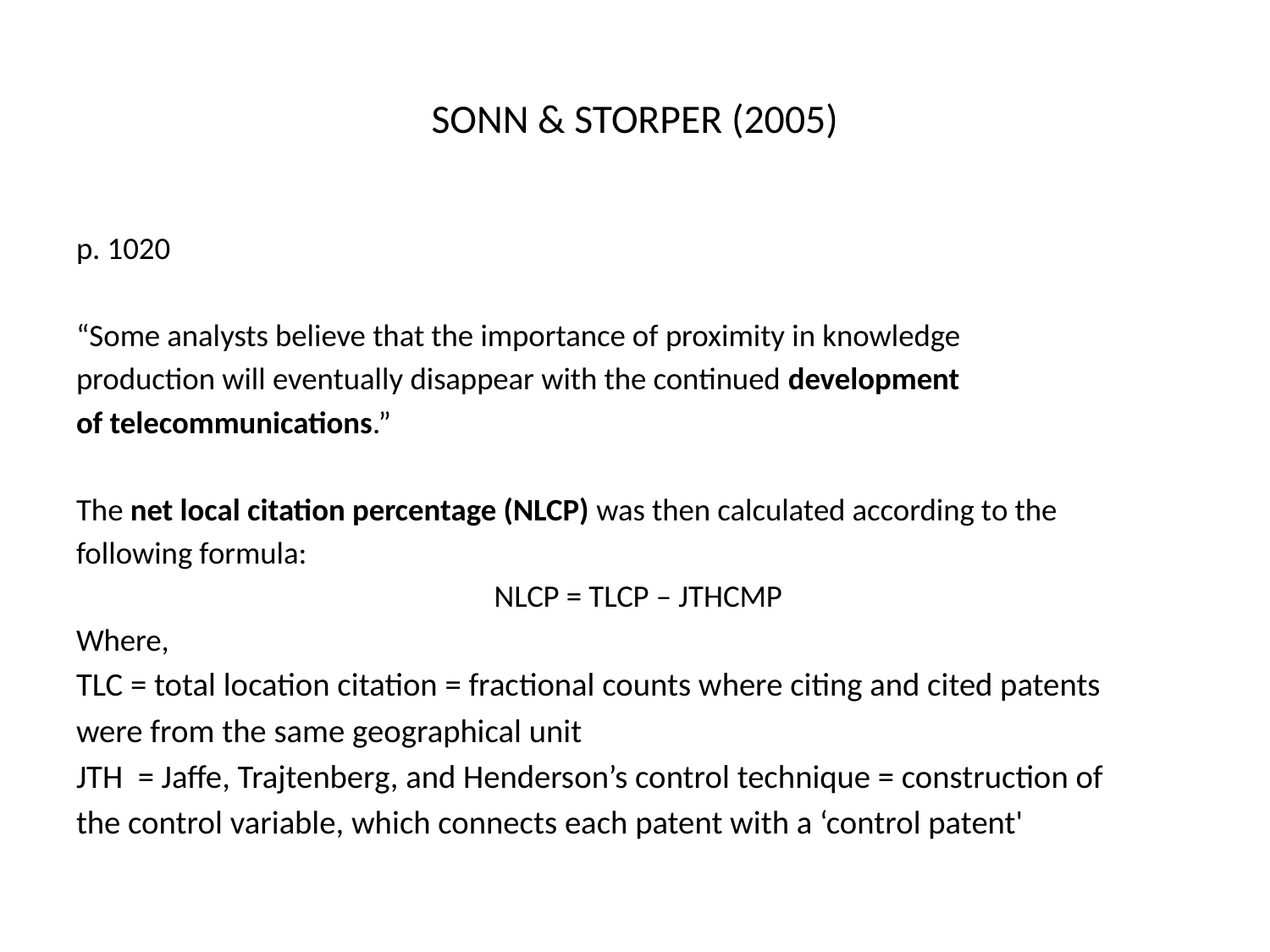

# SONN & STORPER (2005)
p. 1020

“Some analysts believe that the importance of proximity in knowledge
production will eventually disappear with the continued development
of telecommunications.”

The net local citation percentage (NLCP) was then calculated according to the
following formula:
 NLCP = TLCP – JTHCMP
Where,
TLC = total location citation = fractional counts where citing and cited patents
were from the same geographical unit
JTH  = Jaffe, Trajtenberg, and Henderson’s control technique = construction of
the control variable, which connects each patent with a ‘control patent'